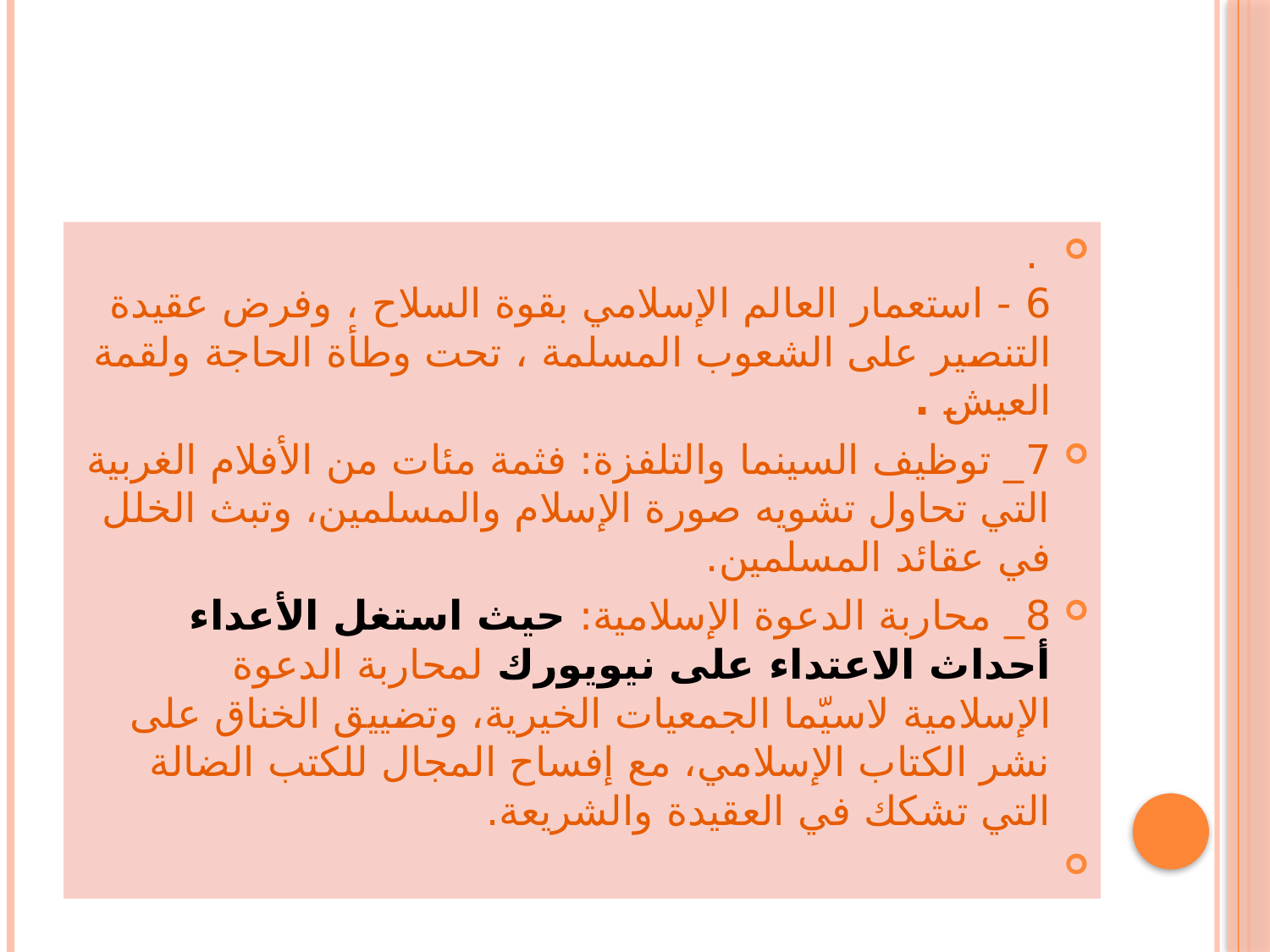

#
 .
6 - استعمار العالم الإسلامي بقوة السلاح ، وفرض عقيدة التنصير على الشعوب المسلمة ، تحت وطأة الحاجة ولقمة العيش .
7_ توظيف السينما والتلفزة: فثمة مئات من الأفلام الغربية التي تحاول تشويه صورة الإسلام والمسلمين، وتبث الخلل في عقائد المسلمين.
8_ محاربة الدعوة الإسلامية: حيث استغل الأعداء أحداث الاعتداء على نيويورك لمحاربة الدعوة الإسلامية لاسيّما الجمعيات الخيرية، وتضييق الخناق على نشر الكتاب الإسلامي، مع إفساح المجال للكتب الضالة التي تشكك في العقيدة والشريعة.